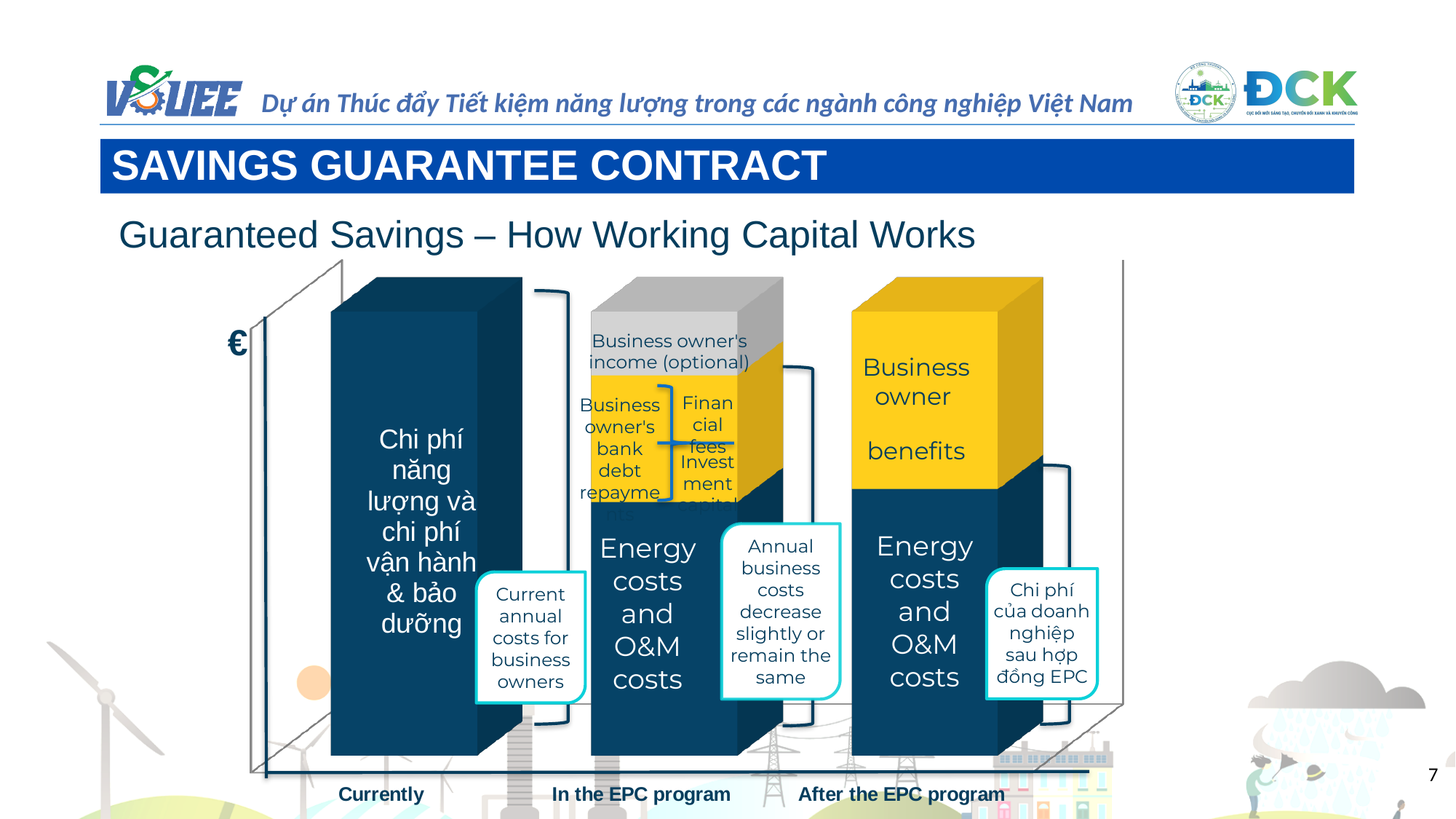

SAVINGS GUARANTEE CONTRACT
Guaranteed Savings – How Working Capital Works

[unsupported chart]

Business owner's income (optional)
Business owner

benefits

Financial fees
Business owner's bank debt repayments
Investment capital
Energy costs and O&M costs
Annual business costs decrease slightly or remain the same
Energy costs and O&M costs
Current annual costs for business owners
7